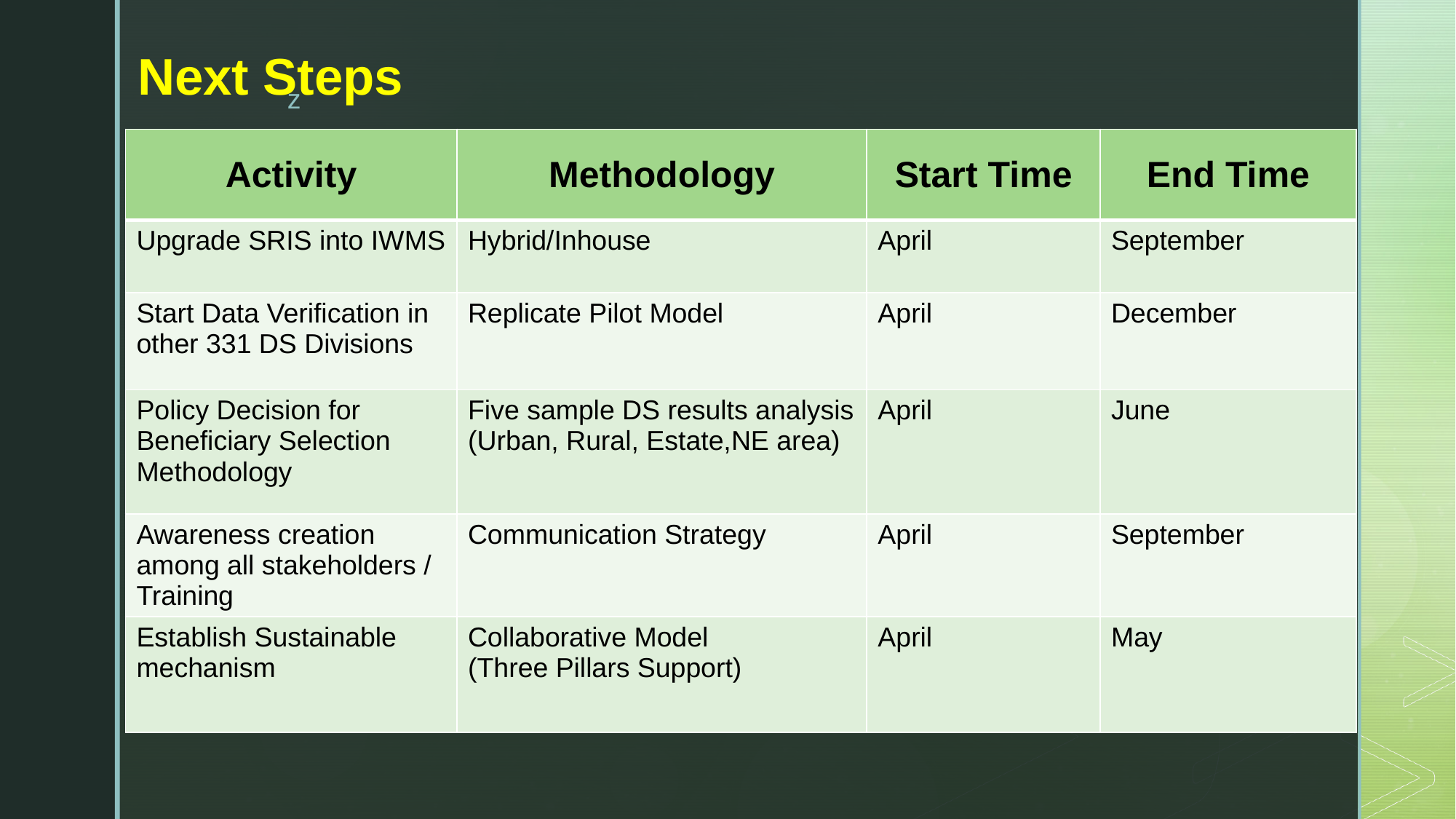

# Next Steps
| Activity | Methodology | Start Time | End Time |
| --- | --- | --- | --- |
| Upgrade SRIS into IWMS | Hybrid/Inhouse | April | September |
| Start Data Verification in other 331 DS Divisions | Replicate Pilot Model | April | December |
| Policy Decision for Beneficiary Selection Methodology | Five sample DS results analysis (Urban, Rural, Estate,NE area) | April | June |
| Awareness creation among all stakeholders / Training | Communication Strategy | April | September |
| Establish Sustainable mechanism | Collaborative Model (Three Pillars Support) | April | May |